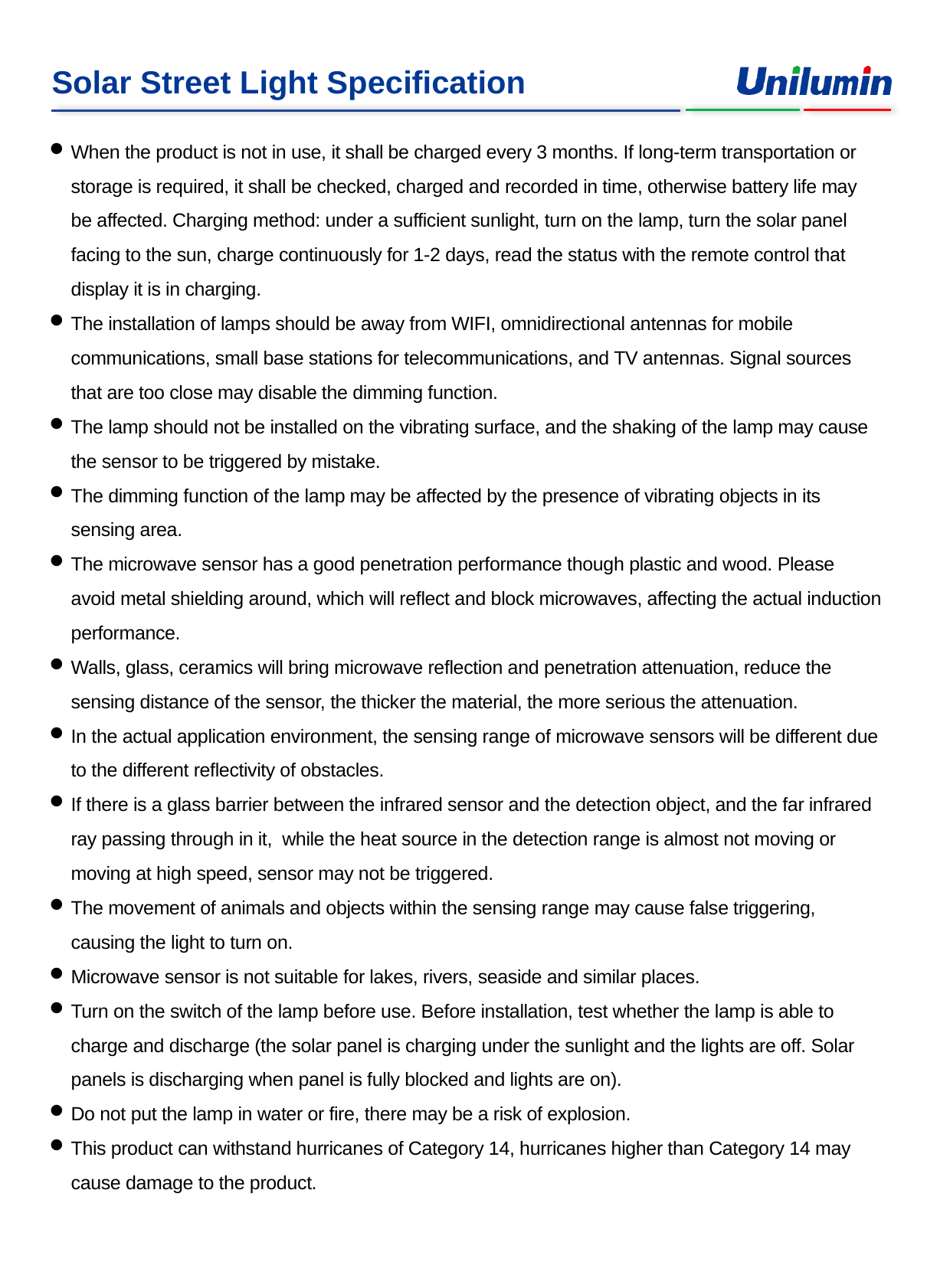

When the product is not in use, it shall be charged every 3 months. If long-term transportation or storage is required, it shall be checked, charged and recorded in time, otherwise battery life may be affected. Charging method: under a sufficient sunlight, turn on the lamp, turn the solar panel facing to the sun, charge continuously for 1-2 days, read the status with the remote control that display it is in charging.
The installation of lamps should be away from WIFI, omnidirectional antennas for mobile communications, small base stations for telecommunications, and TV antennas. Signal sources that are too close may disable the dimming function.
The lamp should not be installed on the vibrating surface, and the shaking of the lamp may cause the sensor to be triggered by mistake.
The dimming function of the lamp may be affected by the presence of vibrating objects in its sensing area.
The microwave sensor has a good penetration performance though plastic and wood. Please avoid metal shielding around, which will reflect and block microwaves, affecting the actual induction performance.
Walls, glass, ceramics will bring microwave reflection and penetration attenuation, reduce the sensing distance of the sensor, the thicker the material, the more serious the attenuation.
In the actual application environment, the sensing range of microwave sensors will be different due to the different reflectivity of obstacles.
If there is a glass barrier between the infrared sensor and the detection object, and the far infrared ray passing through in it,  while the heat source in the detection range is almost not moving or moving at high speed, sensor may not be triggered.
The movement of animals and objects within the sensing range may cause false triggering, causing the light to turn on.
Microwave sensor is not suitable for lakes, rivers, seaside and similar places.
Turn on the switch of the lamp before use. Before installation, test whether the lamp is able to charge and discharge (the solar panel is charging under the sunlight and the lights are off. Solar panels is discharging when panel is fully blocked and lights are on).
Do not put the lamp in water or fire, there may be a risk of explosion.
This product can withstand hurricanes of Category 14, hurricanes higher than Category 14 may cause damage to the product.